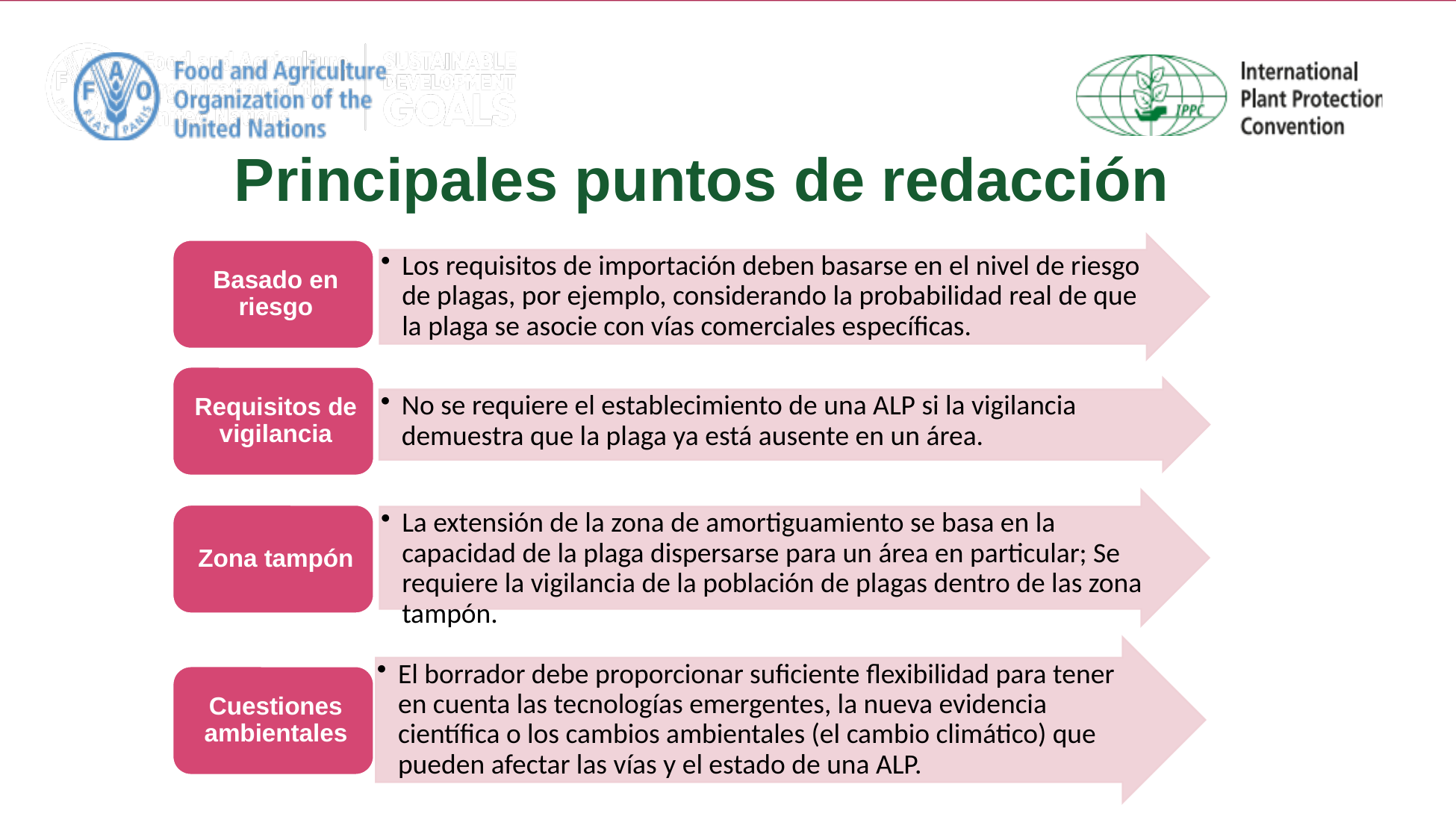

Principales puntos de redacción
Los requisitos de importación deben basarse en el nivel de riesgo de plagas, por ejemplo, considerando la probabilidad real de que la plaga se asocie con vías comerciales específicas.
Basado en riesgo
No se requiere el establecimiento de una ALP si la vigilancia demuestra que la plaga ya está ausente en un área.
Requisitos de vigilancia
La extensión de la zona de amortiguamiento se basa en la capacidad de la plaga dispersarse para un área en particular; Se requiere la vigilancia de la población de plagas dentro de las zona tampón.
Zona tampón
El borrador debe proporcionar suficiente flexibilidad para tener en cuenta las tecnologías emergentes, la nueva evidencia científica o los cambios ambientales (el cambio climático) que pueden afectar las vías y el estado de una ALP.
Cuestiones ambientales